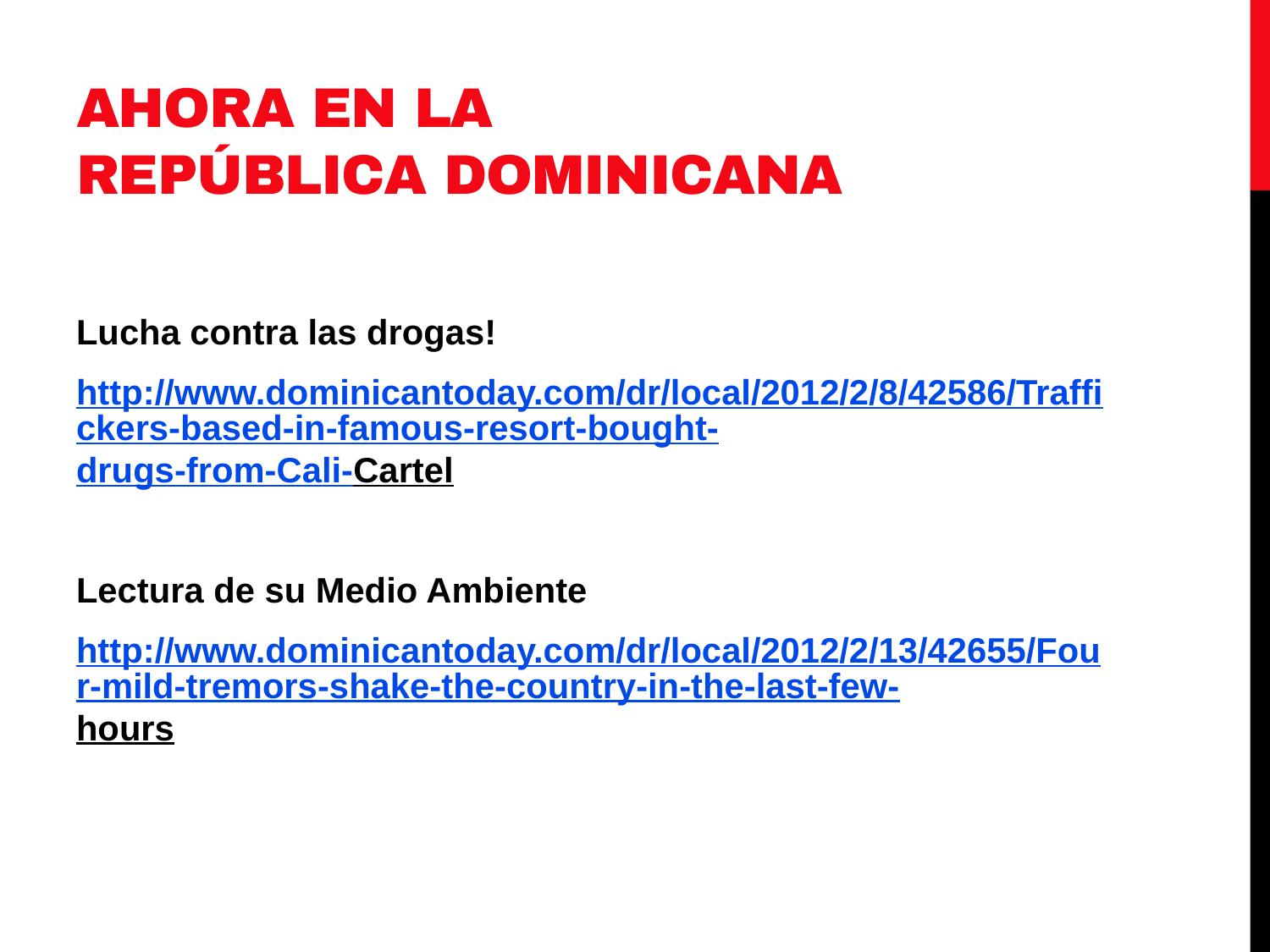

# Ahora en la república dominicana

Lucha contra las drogas!
http://www.dominicantoday.com/dr/local/2012/2/8/42586/Traffickers-based-in-famous-resort-bought-drugs-from-Cali-Cartel

Lectura de su Medio Ambiente
http://www.dominicantoday.com/dr/local/2012/2/13/42655/Four-mild-tremors-shake-the-country-in-the-last-few-hours